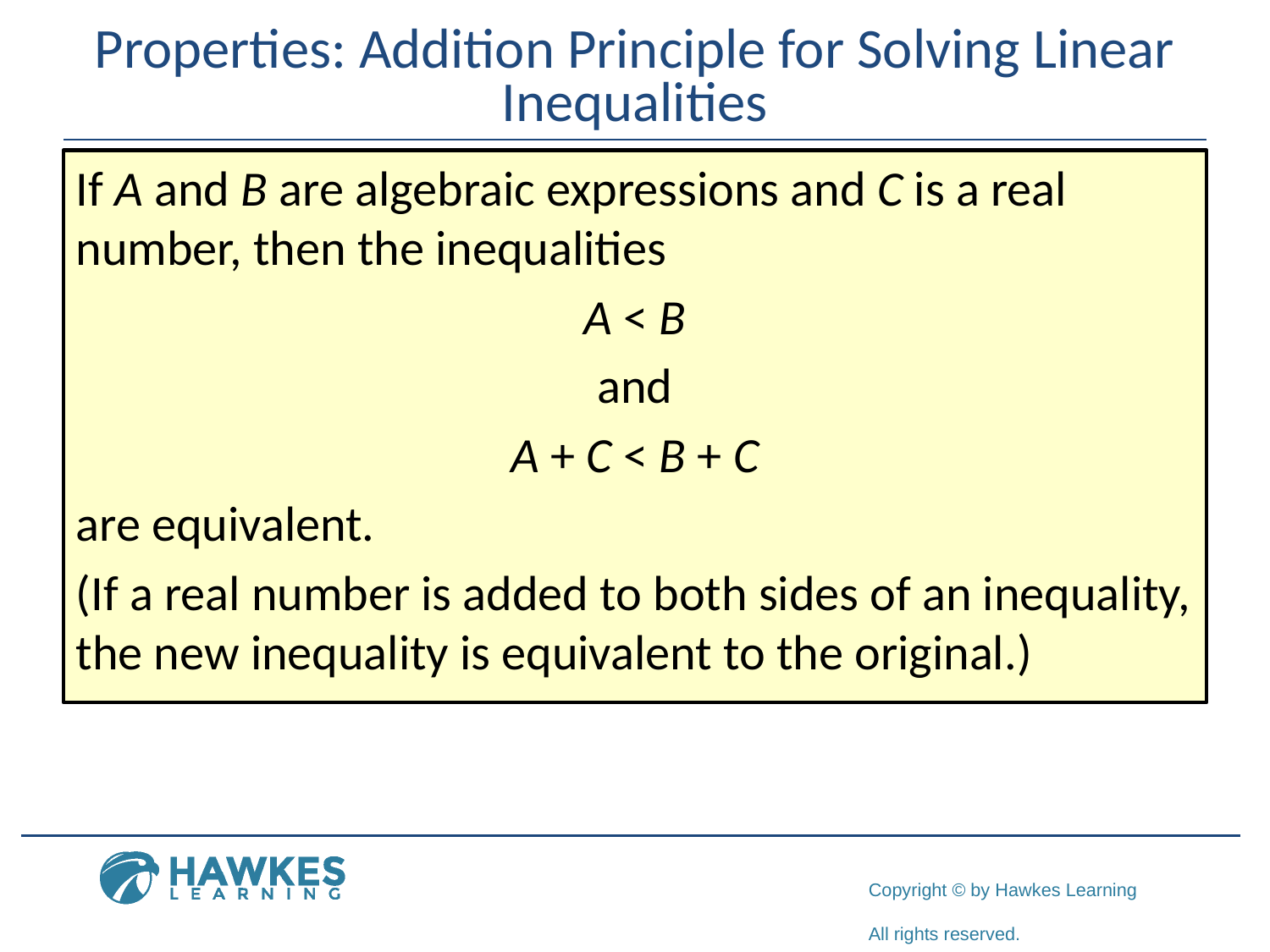

# Properties: Addition Principle for Solving Linear Inequalities
If A and B are algebraic expressions and C is a real number, then the inequalities
A < B
and
A + C < B + C
are equivalent.
(If a real number is added to both sides of an inequality, the new inequality is equivalent to the original.)